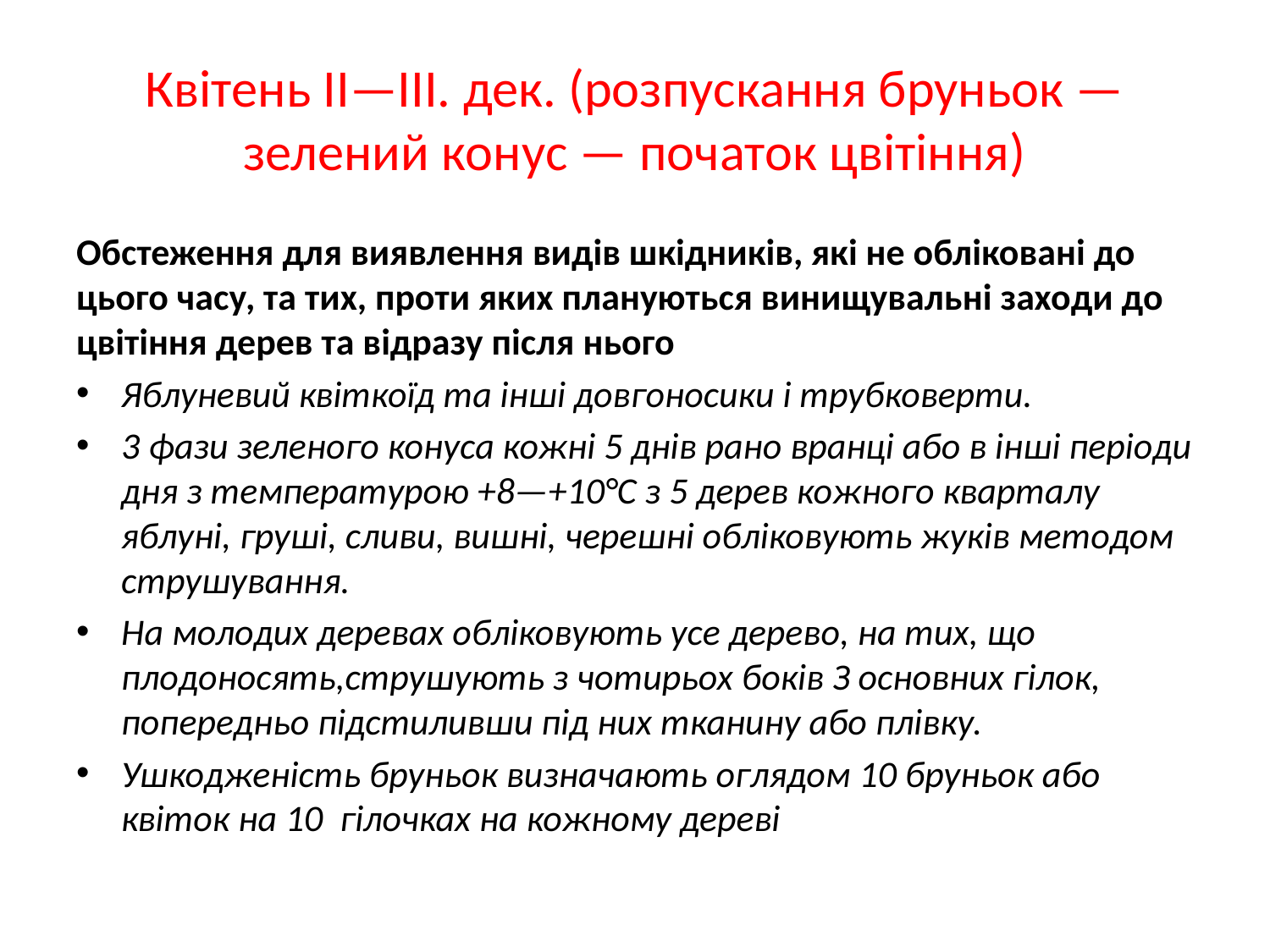

# Квітень II—III. дек. (розпускання бруньок — зелений конус — початок цвітіння)
Обстеження для виявлення видів шкідників, які не обліковані до цього часу, та тих, проти яких плануються винищувальні заходи до цвітіння дерев та відразу після нього
Яблуневий квіткоїд та інші довгоносики і трубковерти.
3 фази зеленого конуса кожні 5 днів рано вранці або в інші періоди дня з температурою +8—+10°С з 5 дерев кожного кварталу яблуні, груші, сливи, вишні, черешні обліковують жуків методом струшування.
На молодих деревах обліковують усе дерево, на тих, що плодоносять,струшують з чотирьох боків З основних гілок, попередньо підстиливши під них тканину або плівку.
Ушкодженість бруньок визначають оглядом 10 бруньок або квіток на 10  гілочках на кожному дереві